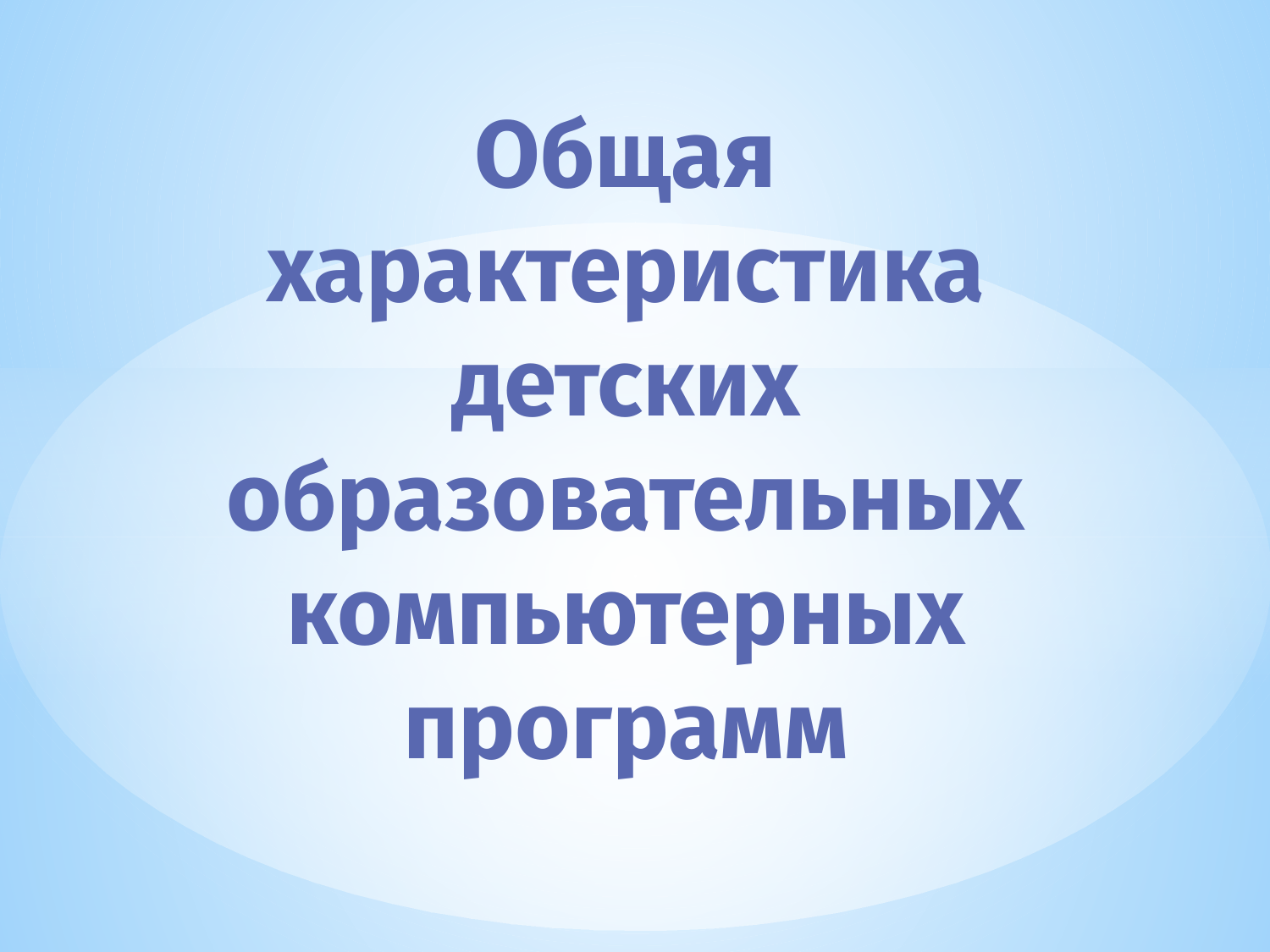

# Общая характеристика детских образовательных компьютерных программ